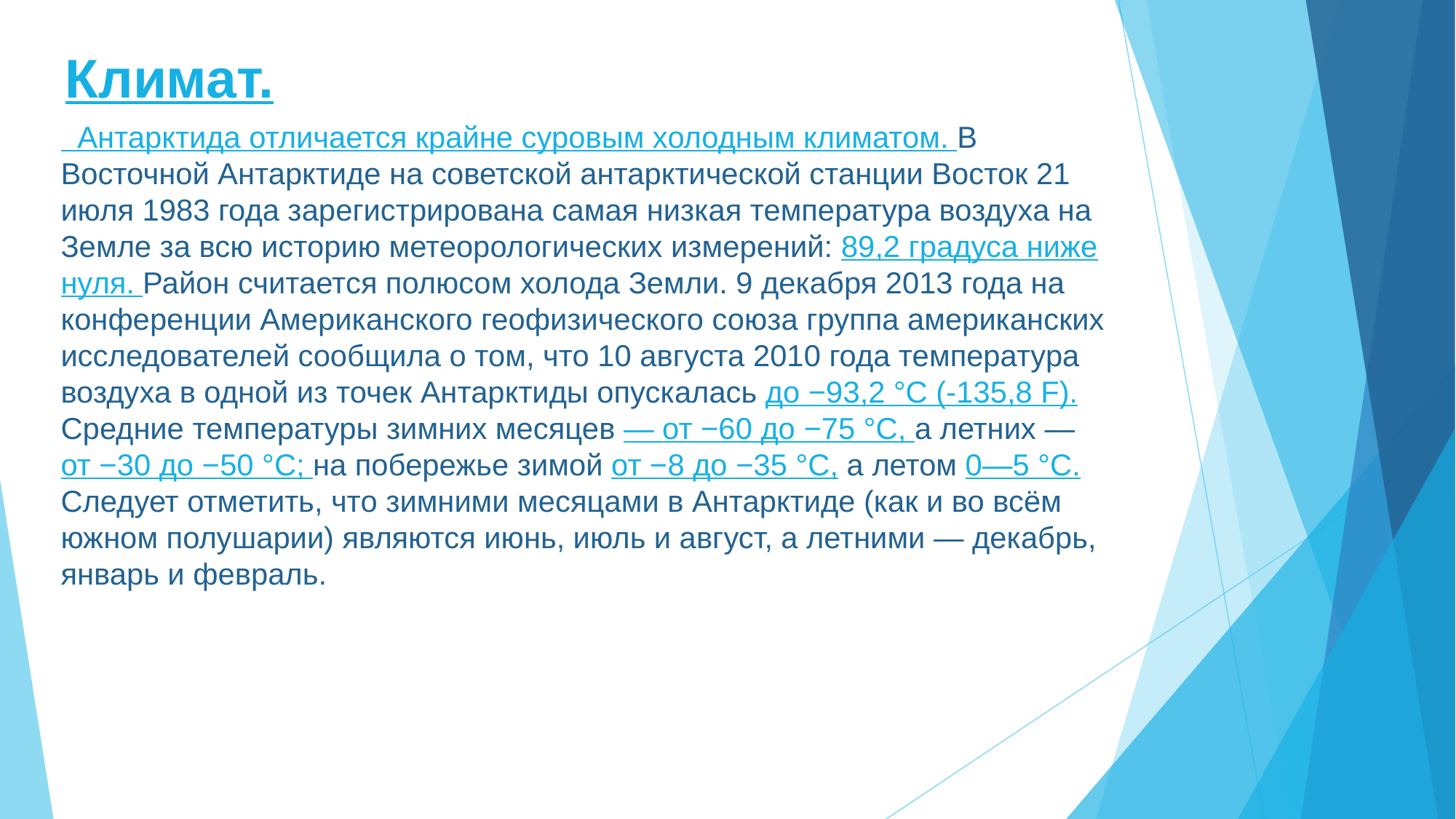

Климат.
  Антарктида отличается крайне суровым холодным климатом. В Восточной Антарктиде на советской антарктической станции Восток 21 июля 1983 года зарегистрирована самая низкая температура воздуха на Земле за всю историю метеорологических измерений: 89,2 градуса ниже нуля. Район считается полюсом холода Земли. 9 декабря 2013 года на конференции Американского геофизического союза группа американских исследователей сообщила о том, что 10 августа 2010 года температура воздуха в одной из точек Антарктиды опускалась до −93,2 °С (-135,8 F). Средние температуры зимних месяцев — от −60 до −75 °С, а летних — от −30 до −50 °С; на побережье зимой от −8 до −35 °С, а летом 0—5 °С. Следует отметить, что зимними месяцами в Антарктиде (как и во всём южном полушарии) являются июнь, июль и август, а летними — декабрь, январь и февраль.